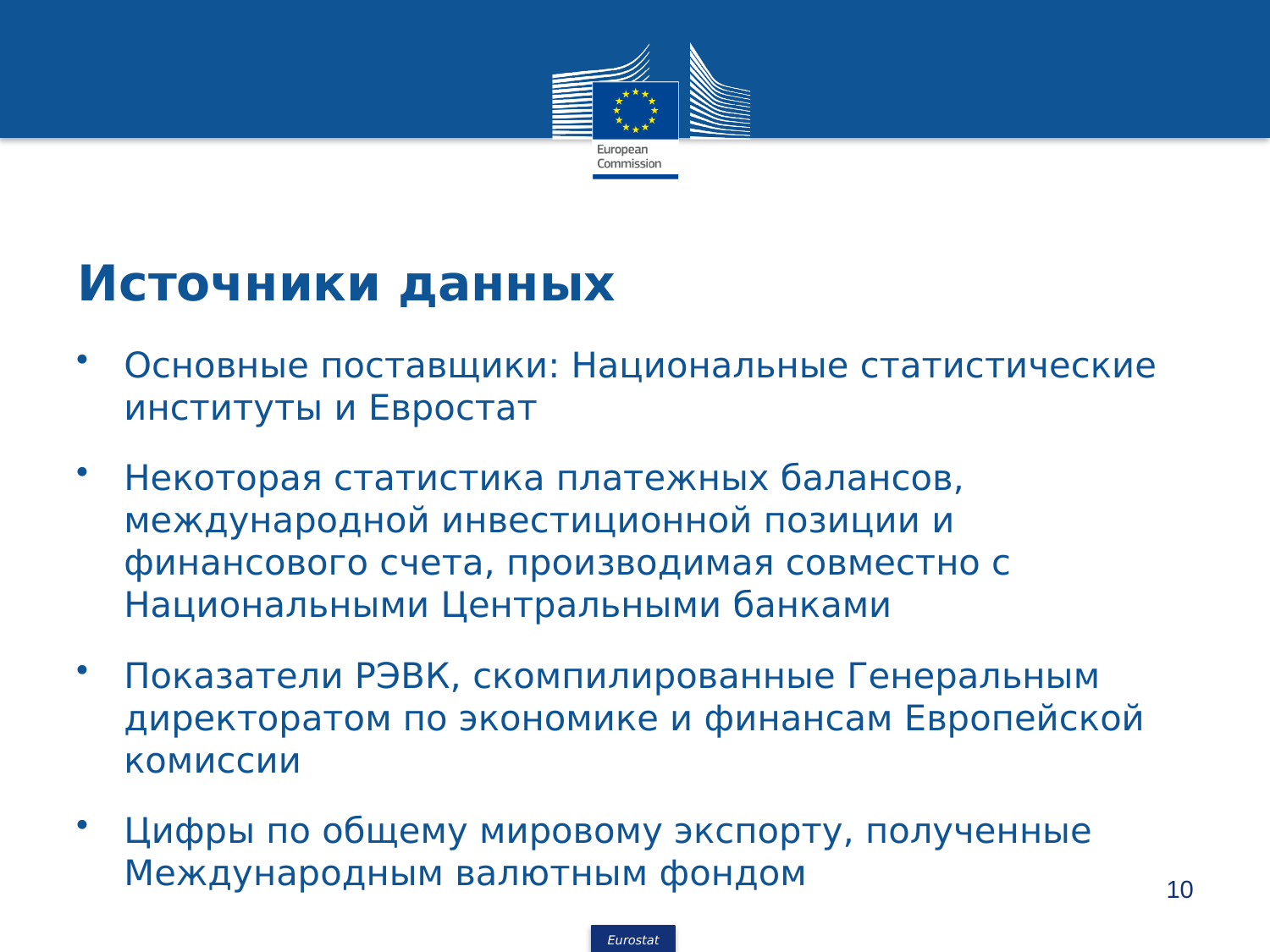

# Источники данных
Основные поставщики: Национальные статистические институты и Евростат
Некоторая статистика платежных балансов, международной инвестиционной позиции и финансового счета, производимая совместно с Национальными Центральными банками
Показатели РЭВК, скомпилированные Генеральным директоратом по экономике и финансам Европейской комиссии
Цифры по общему мировому экспорту, полученные Международным валютным фондом
10